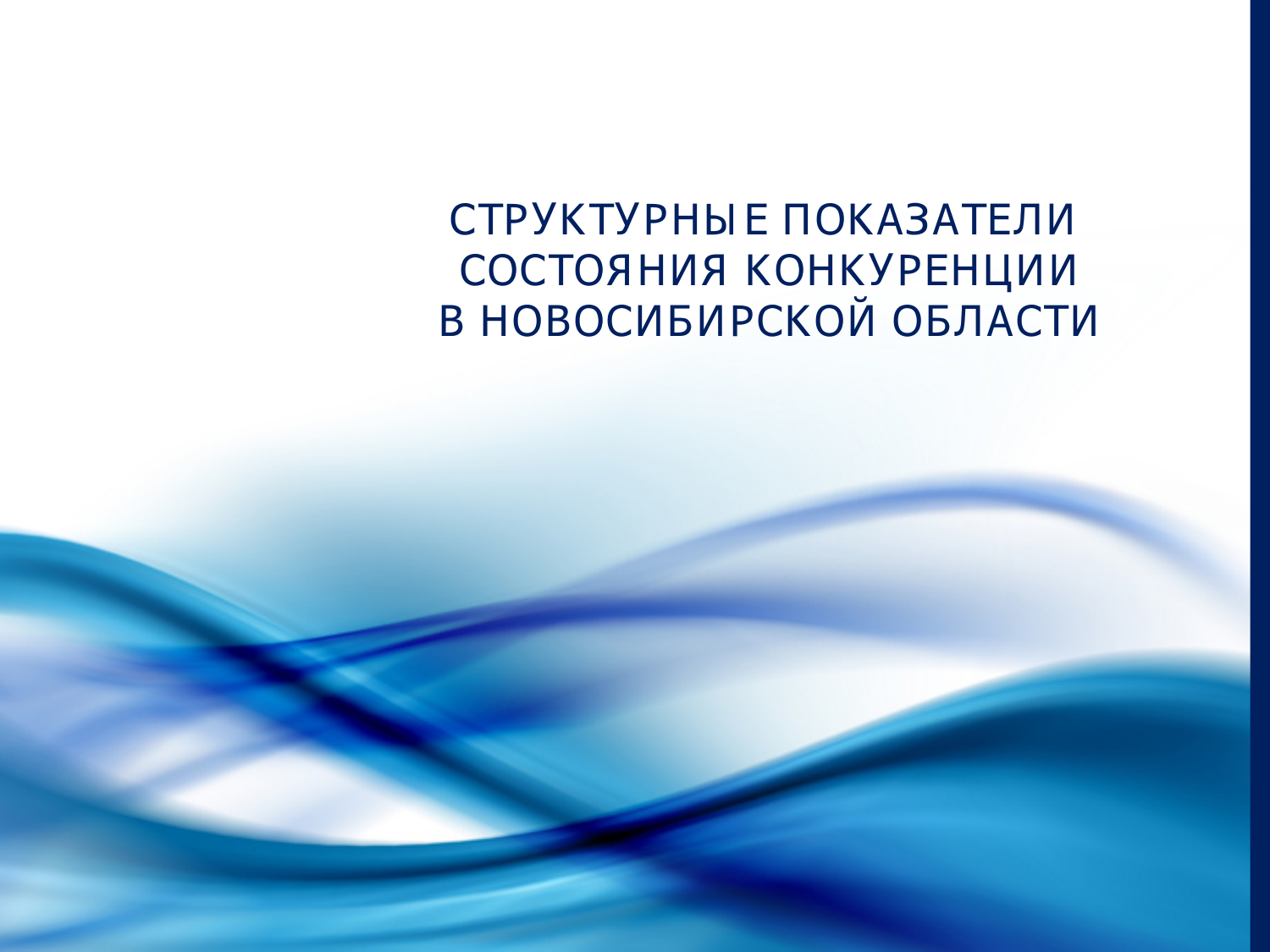

СТРУКТУРНЫЕ ПОКАЗАТЕЛИ
 СОСТОЯНИЯ КОНКУРЕНЦИИ
 В НОВОСИБИРСКОЙ ОБЛАСТИ